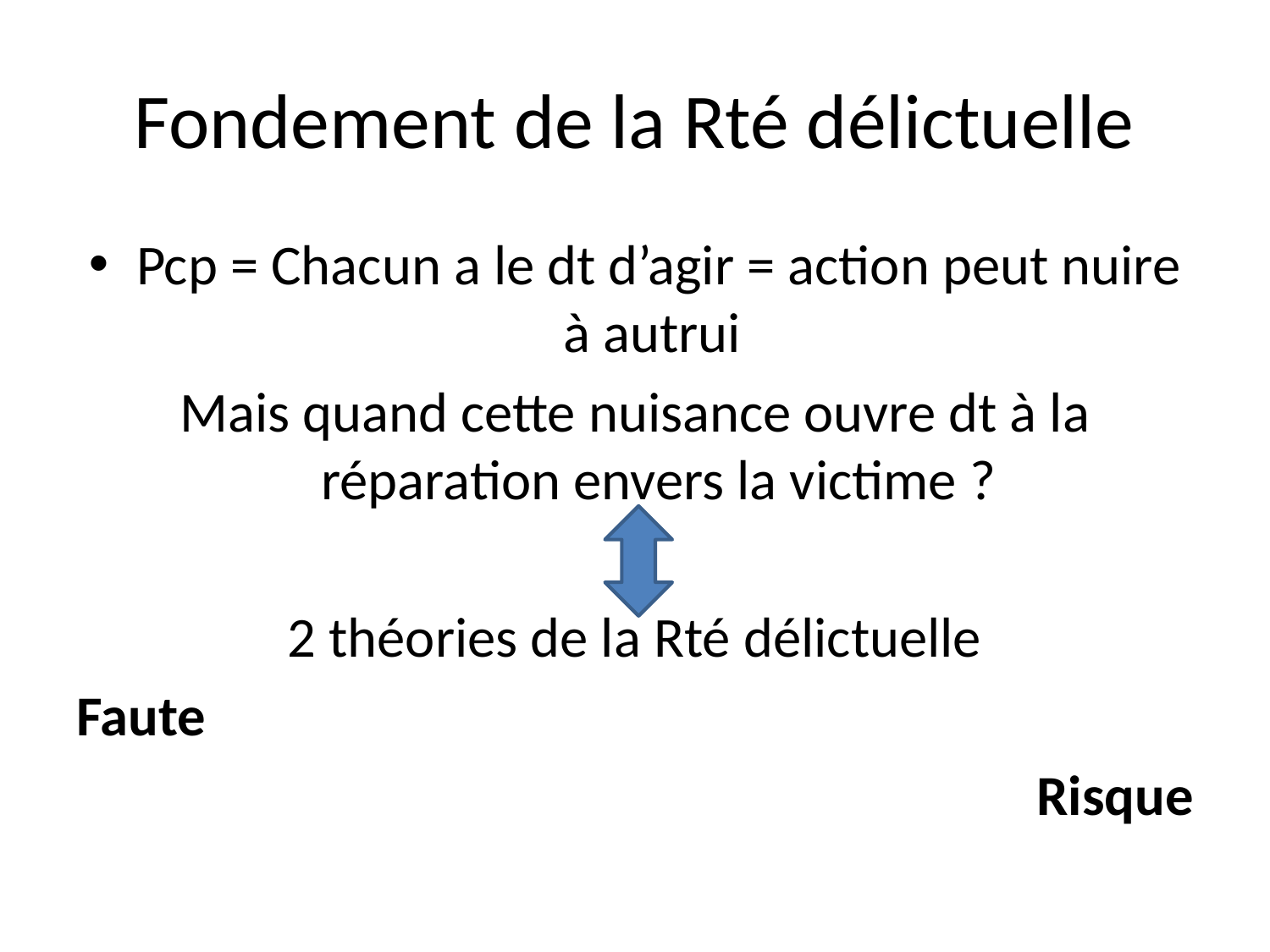

# Fondement de la Rté délictuelle
Pcp = Chacun a le dt d’agir = action peut nuire à autrui
Mais quand cette nuisance ouvre dt à la réparation envers la victime ?

2 théories de la Rté délictuelle
Faute
Risque